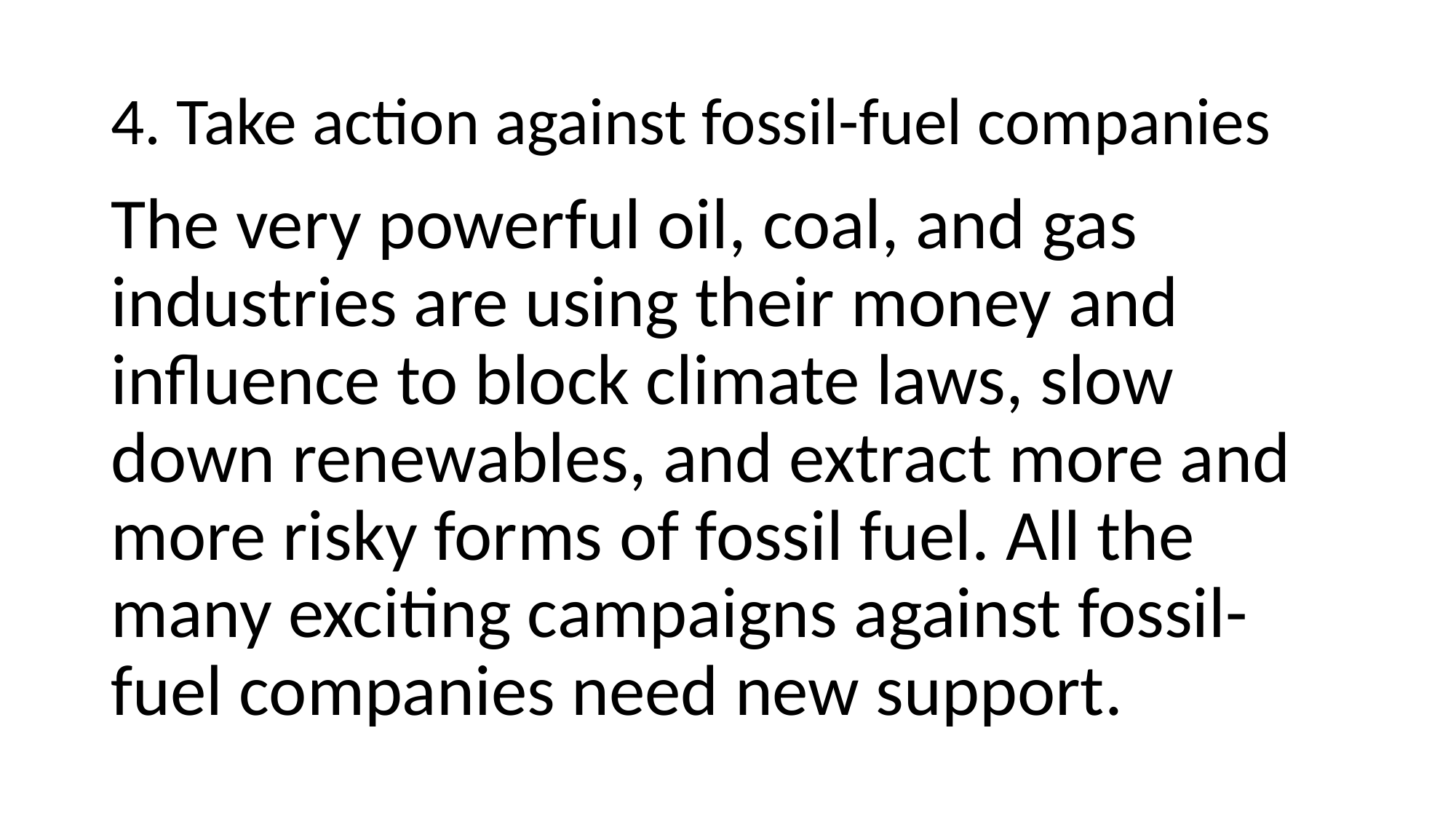

# 4. Take action against fossil-fuel companies
The very powerful oil, coal, and gas industries are using their money and influence to block climate laws, slow down renewables, and extract more and more risky forms of fossil fuel. All the many exciting campaigns against fossil-fuel companies need new support.